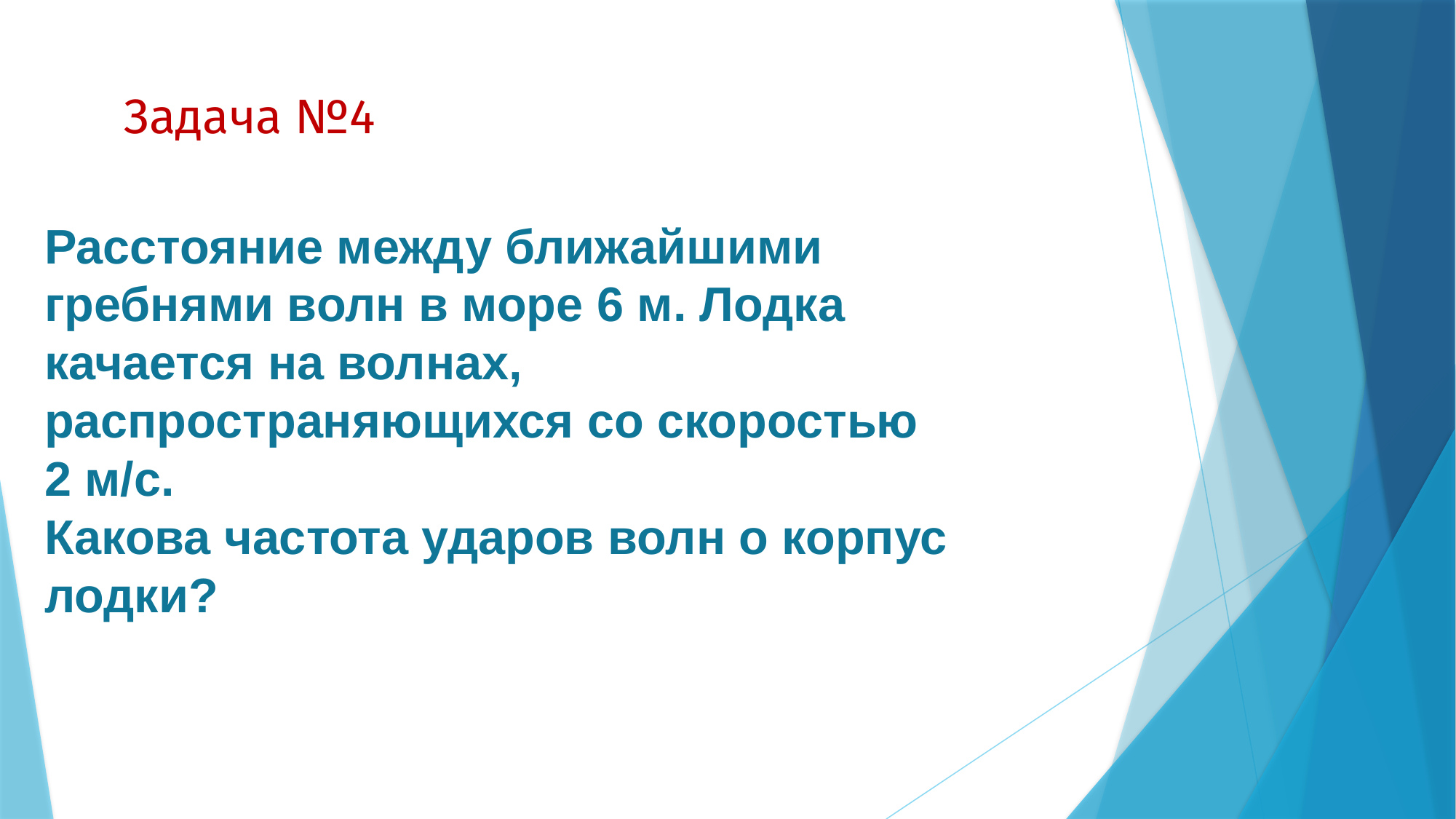

Задача №4
Расстояние между ближайшими гребнями волн в море 6 м. Лодка качается на волнах, распространяющихся со скоростью 2 м/с.
Какова частота ударов волн о корпус лодки?